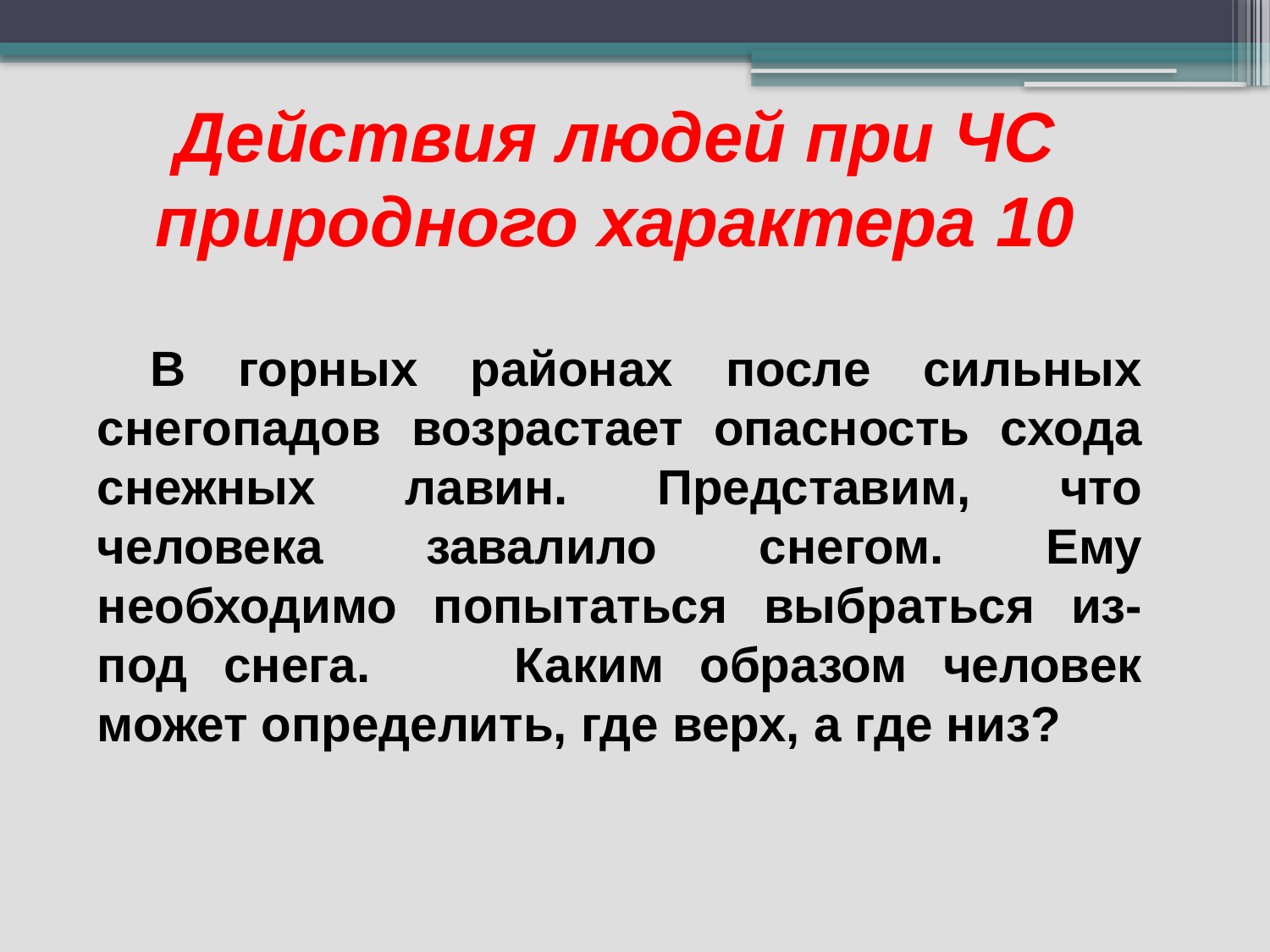

Действия людей при ЧС природного характера 10
 В горных районах после сильных снегопадов возрастает опасность схода снежных лавин. Представим, что человека завалило снегом. Ему необходимо попытаться выбраться из-под снега.    Каким образом человек может определить, где верх, а где низ?